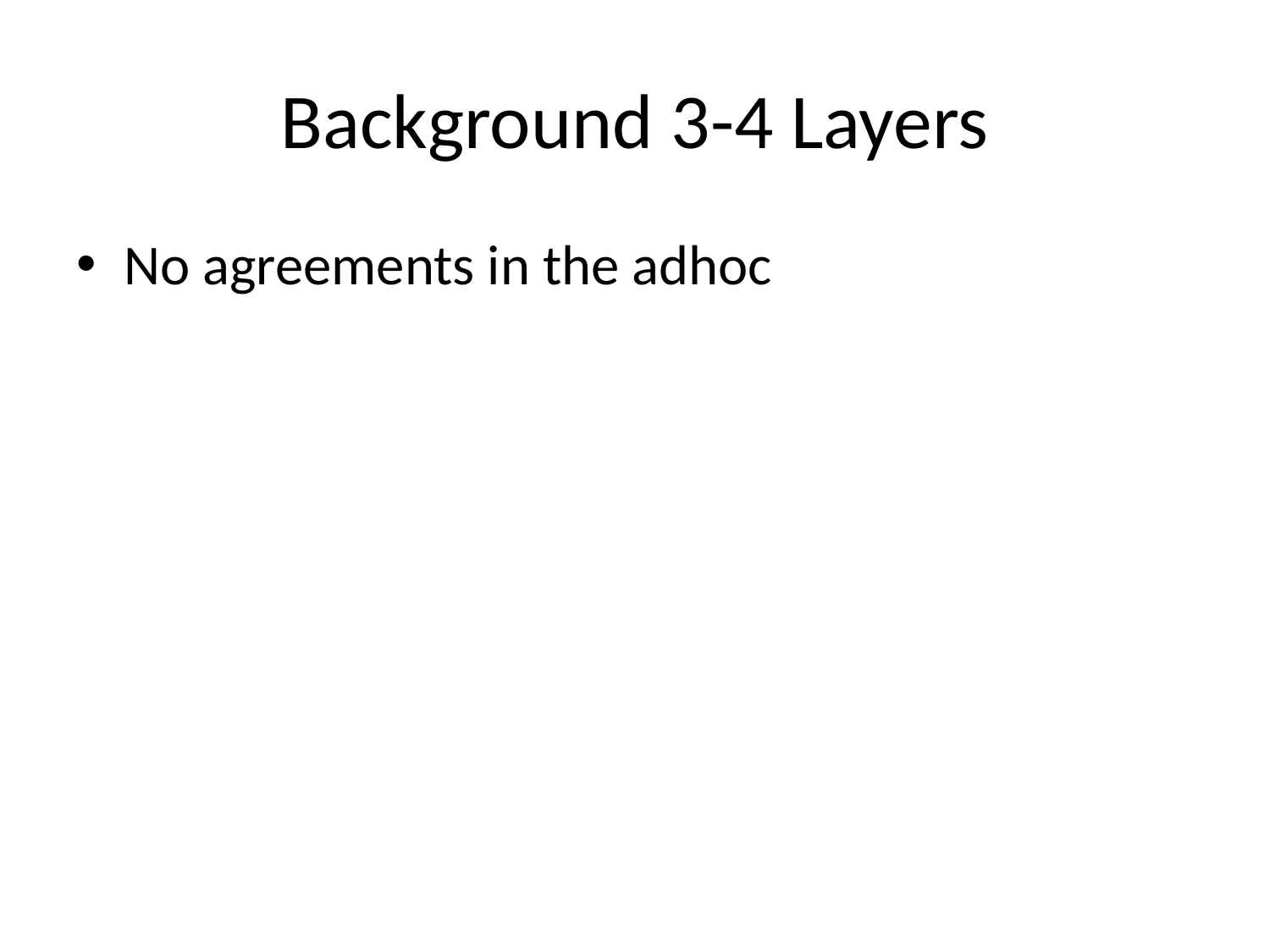

# Background 3-4 Layers
No agreements in the adhoc